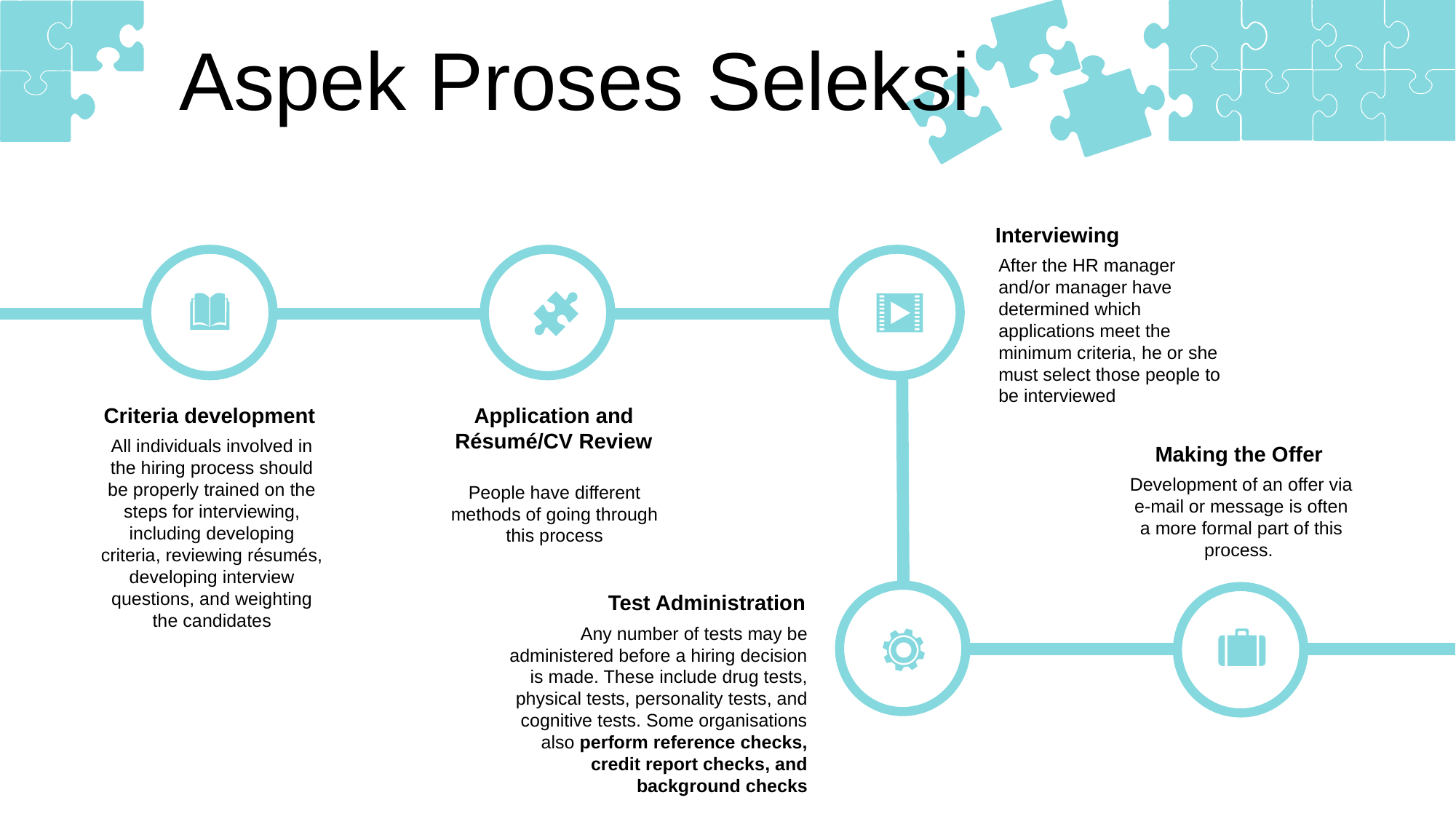

Aspek Proses Seleksi
Interviewing
After the HR manager and/or manager have determined which applications meet the minimum criteria, he or she must select those people to be interviewed

Application and Résumé/CV Review
People have different methods of going through this process
Criteria development
All individuals involved in the hiring process should be properly trained on the steps for interviewing, including developing criteria, reviewing résumés, developing interview questions, and weighting the candidates
Making the Offer
Development of an offer via e-mail or message is often a more formal part of this process.
Test Administration
Any number of tests may be administered before a hiring decision is made. These include drug tests, physical tests, personality tests, and cognitive tests. Some organisations also perform reference checks, credit report checks, and background checks